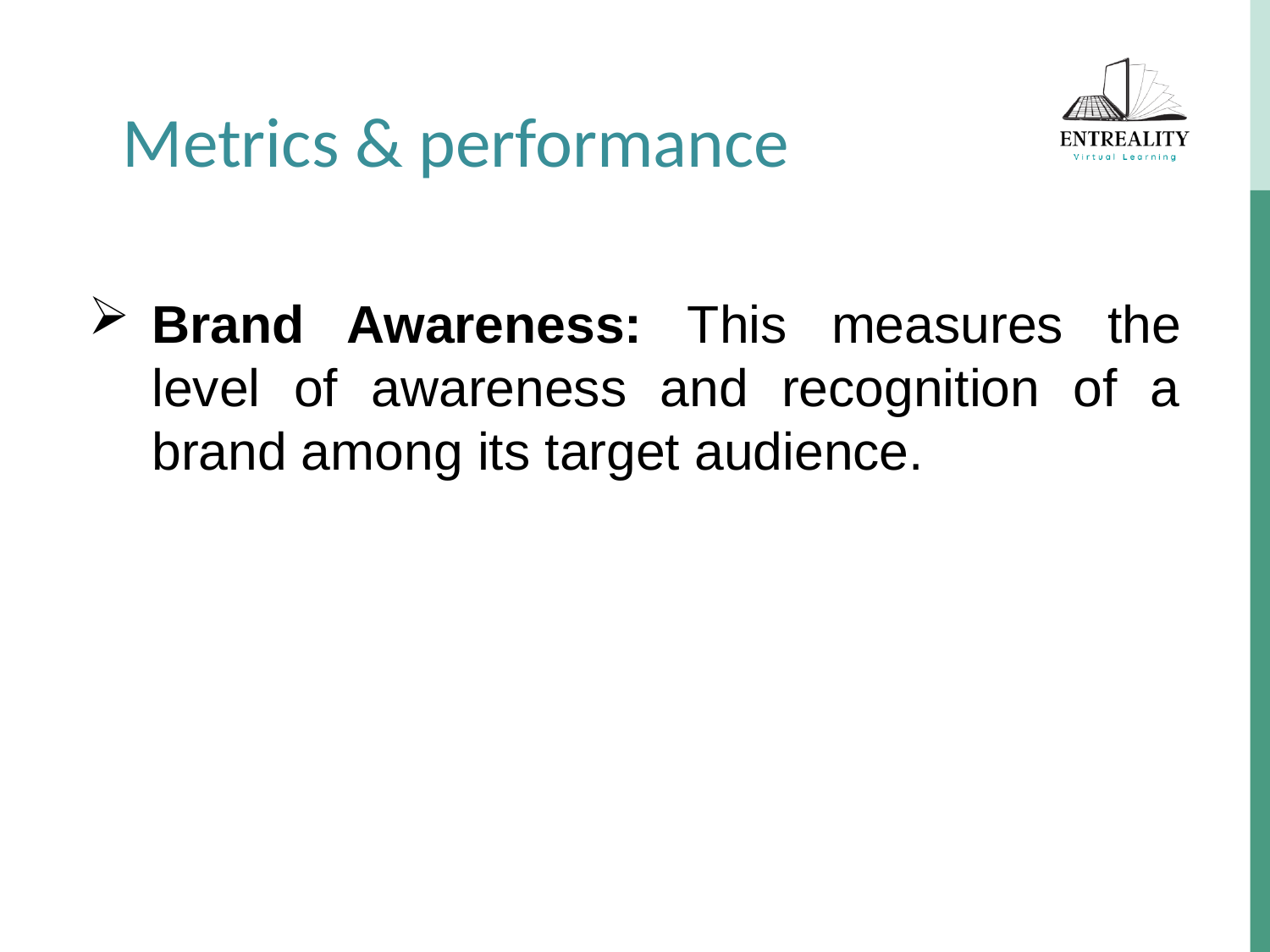

Metrics & performance
Brand Awareness: This measures the level of awareness and recognition of a brand among its target audience.